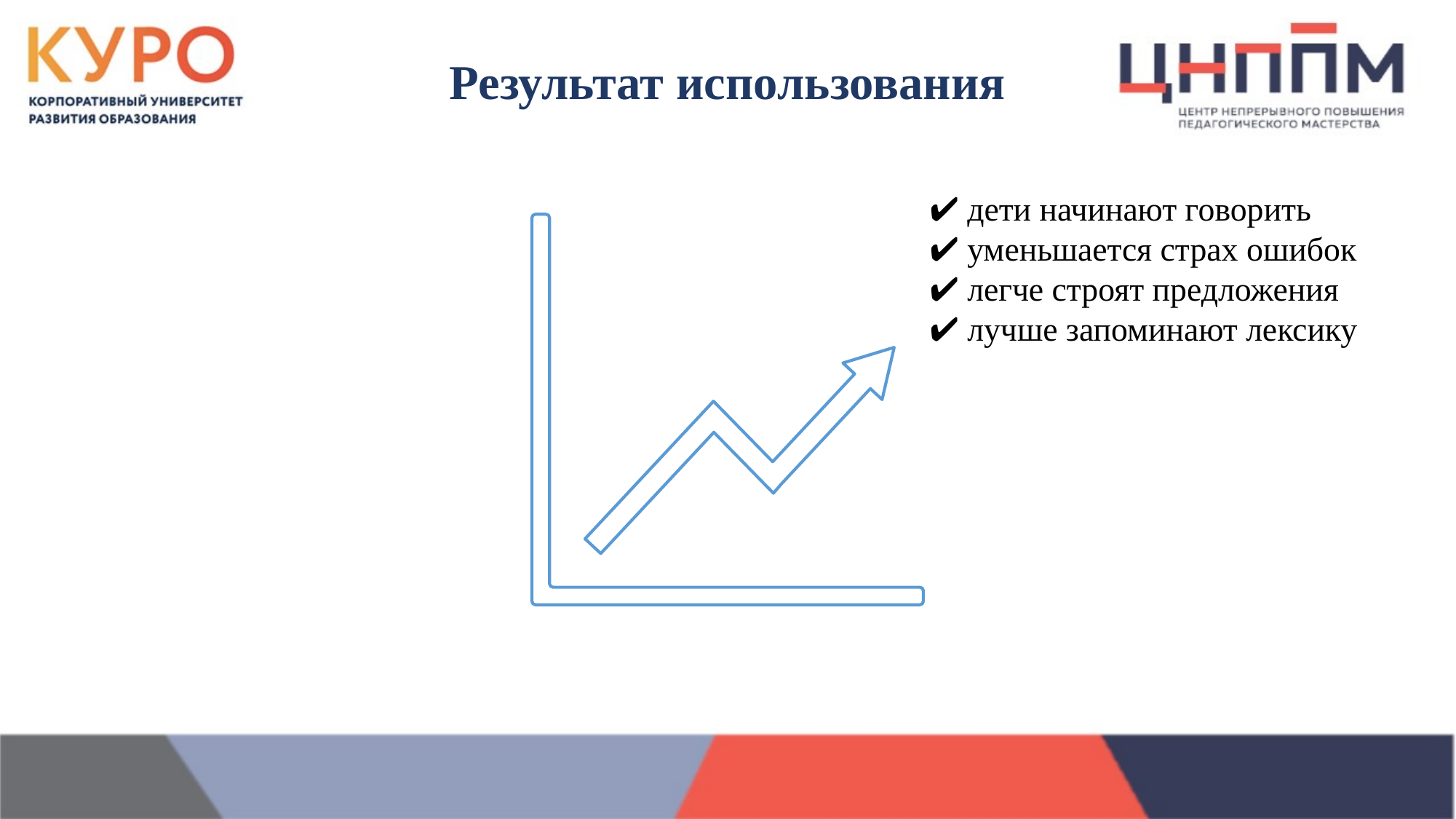

Результат использования
✔ дети начинают говорить
✔ уменьшается страх ошибок
✔ легче строят предложения
✔ лучше запоминают лексику